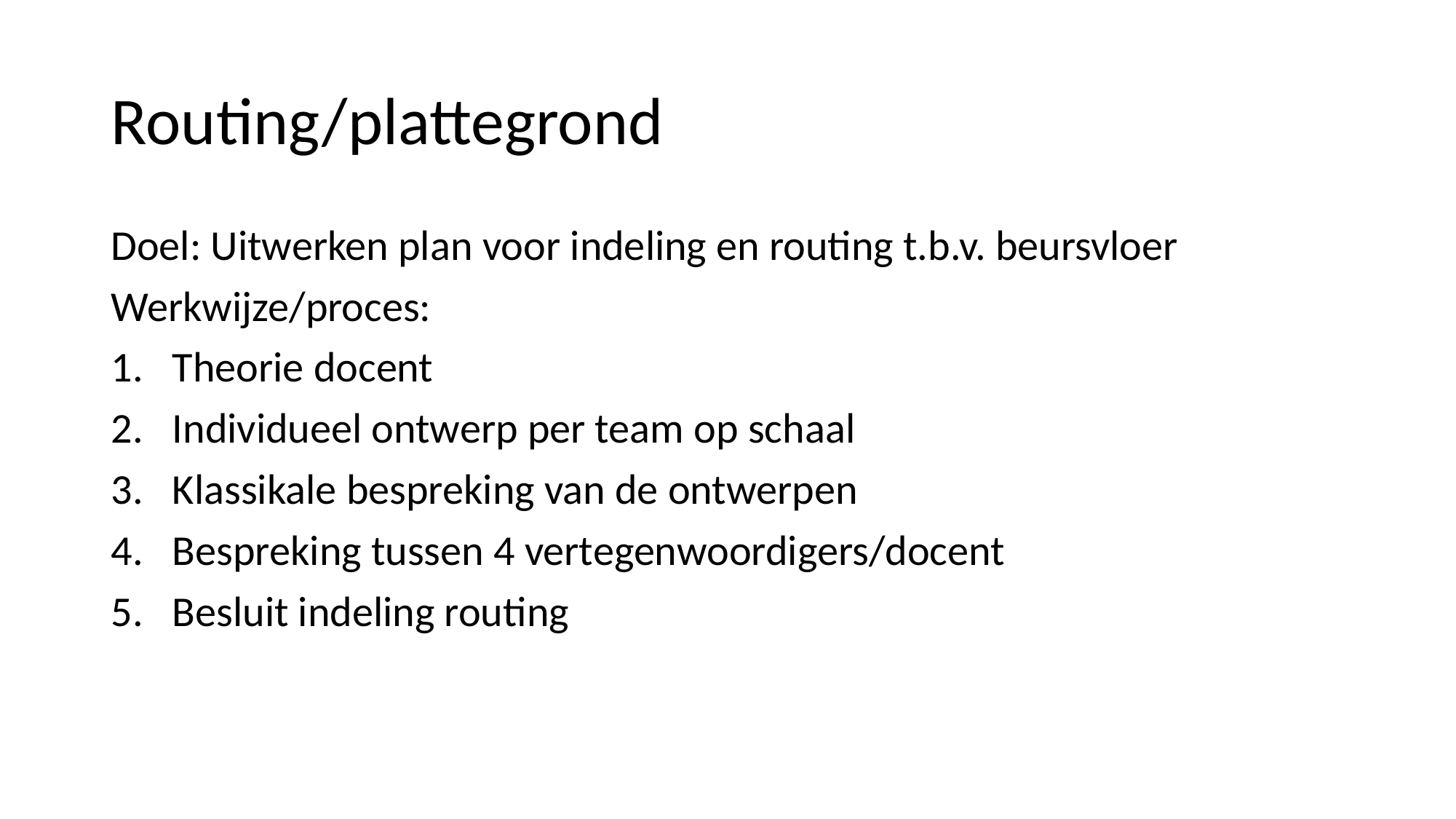

# Routing/plattegrond
Doel: Uitwerken plan voor indeling en routing t.b.v. beursvloer
Werkwijze/proces:
Theorie docent
Individueel ontwerp per team op schaal
Klassikale bespreking van de ontwerpen
Bespreking tussen 4 vertegenwoordigers/docent
Besluit indeling routing